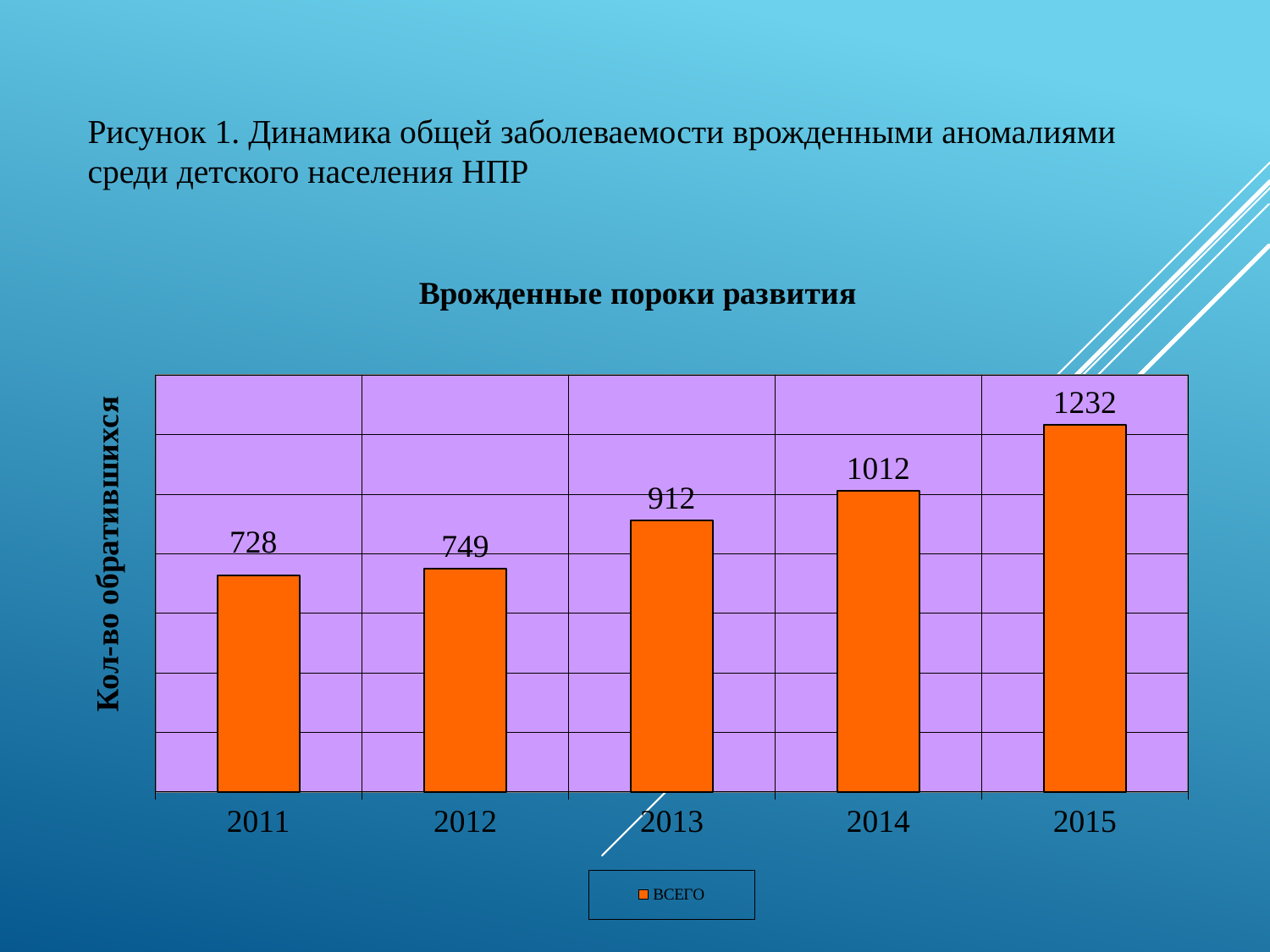

Рисунок 1. Динамика общей заболеваемости врожденными аномалиями среди детского населения НПР

### Chart: Врожденные пороки развития

| Category | ВСЕГО |
|---|---|
| 2011 | 728.0 |
| 2012 | 749.0 |
| 2013 | 912.0 |
| 2014 | 1012.0 |
| 2015 | 1232.0 |